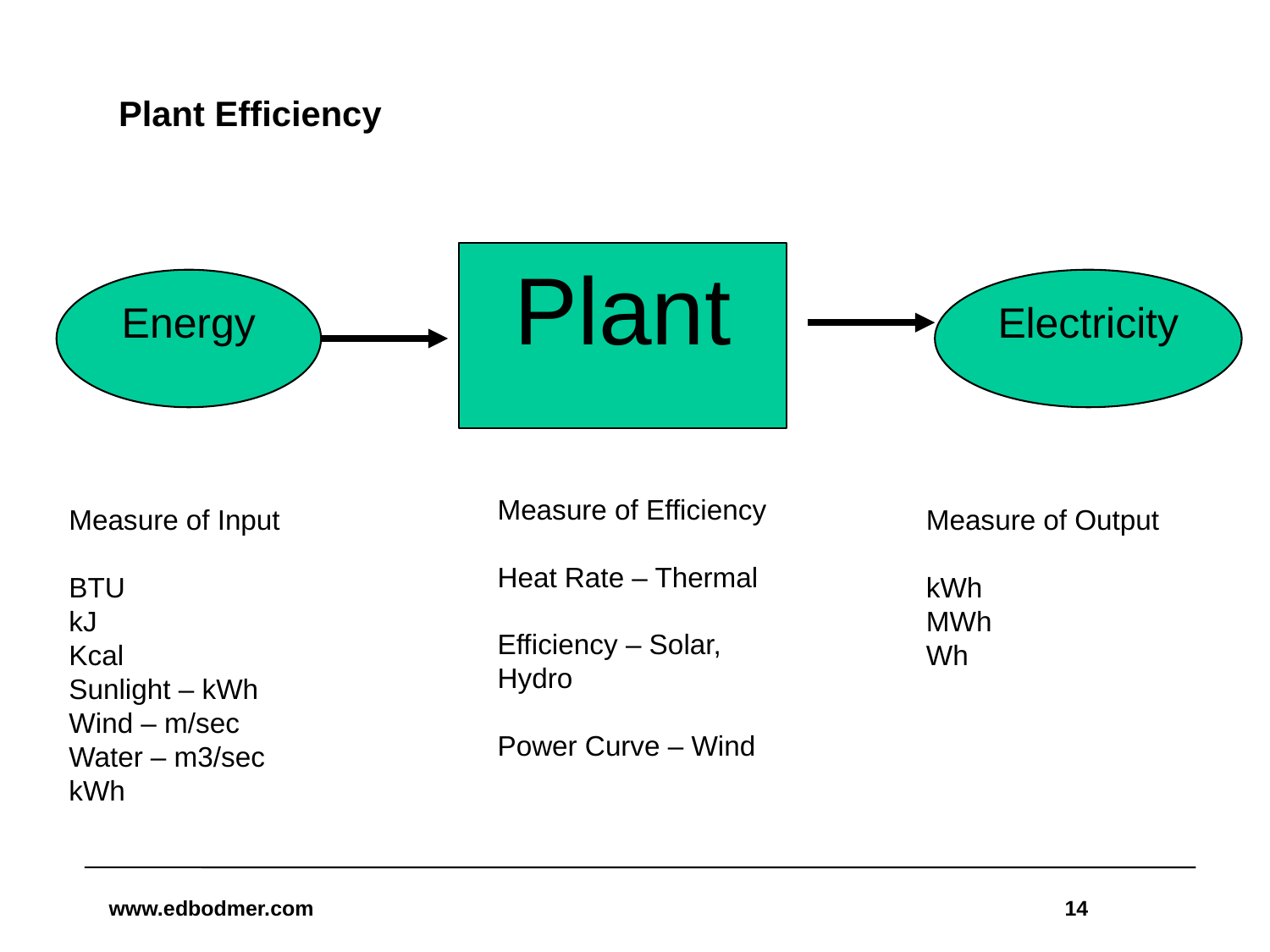

# Plant Efficiency
Plant
Energy
Electricity
Measure of Efficiency

Heat Rate – Thermal

Efficiency – Solar, Hydro

Power Curve – Wind

Measure of Input

BTU
kJ
Kcal
Sunlight – kWh
Wind – m/sec
Water – m3/sec
kWh
Measure of Output

kWh
MWh
Wh